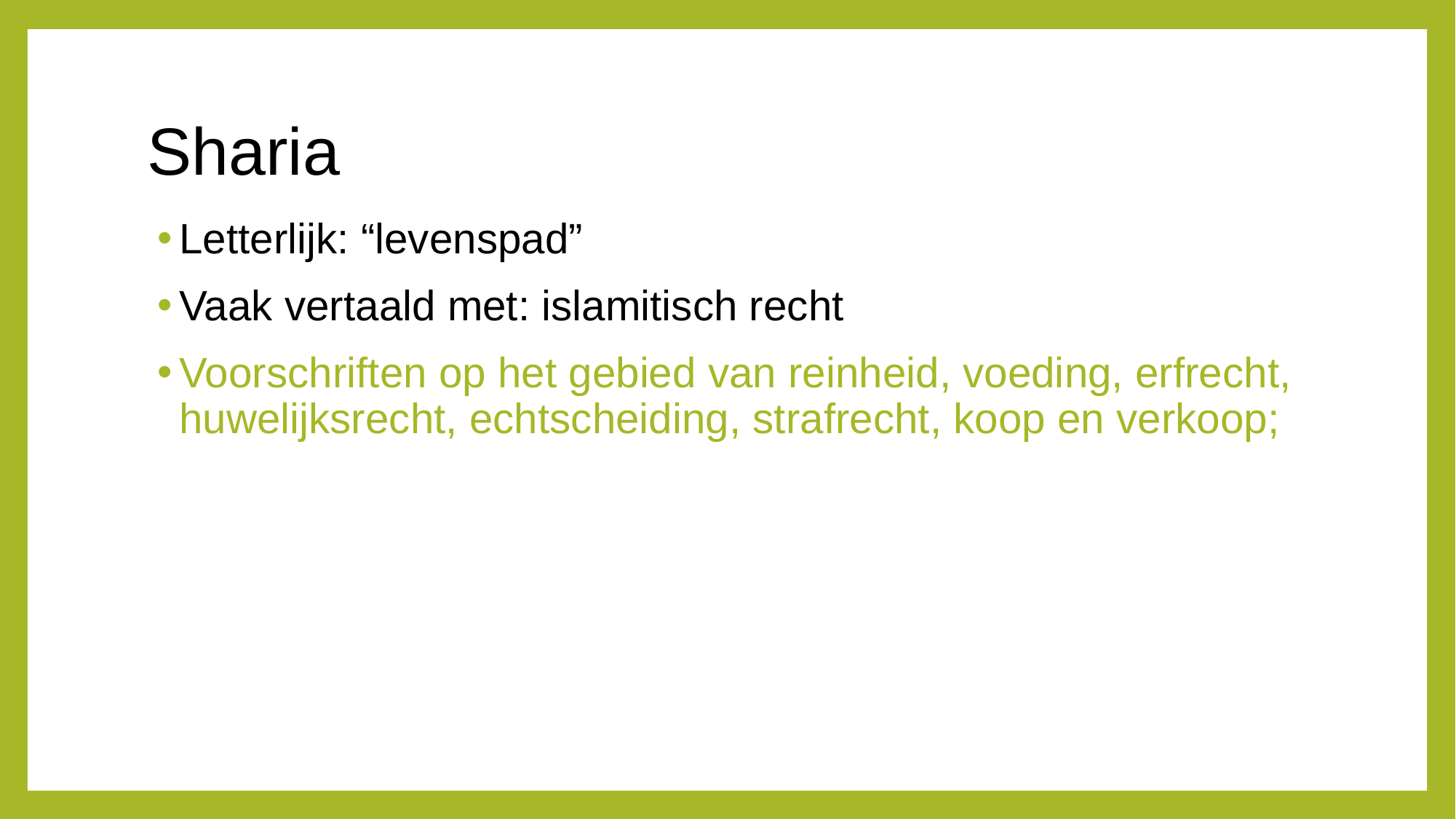

# Sharia
Letterlijk: “levenspad”
Vaak vertaald met: islamitisch recht
Voorschriften op het gebied van reinheid, voeding, erfrecht, huwelijksrecht, echtscheiding, strafrecht, koop en verkoop;